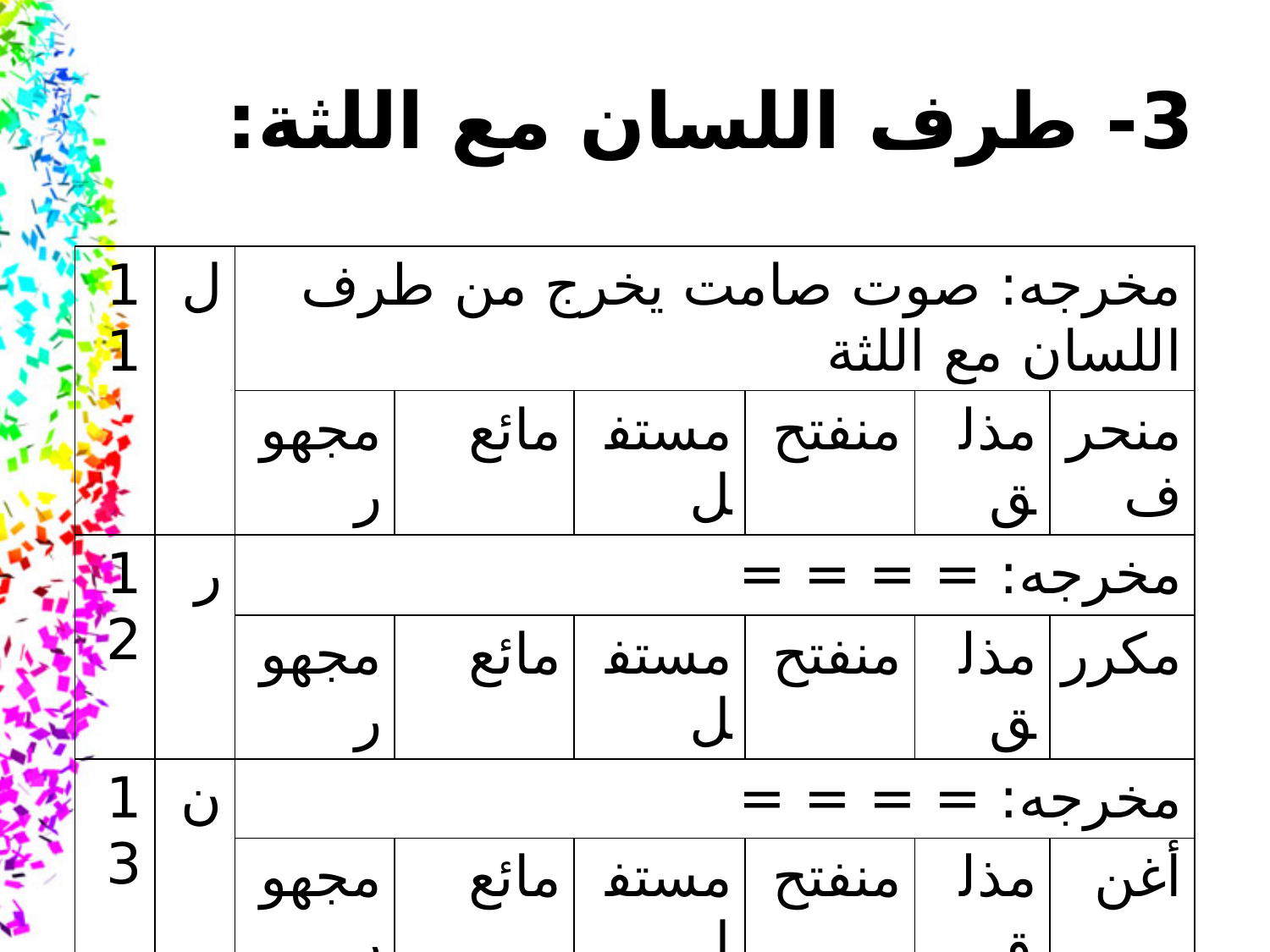

# 3- طرف اللسان مع اللثة:

| 11 | ل | مخرجه: صوت صامت يخرج من طرف اللسان مع اللثة |  |  |  |  |  |
| --- | --- | --- | --- | --- | --- | --- | --- |
|  |  | مجهور | مائع | مستفل | منفتح | مذلق | منحرف |
| 12 | ر | مخرجه: = = = = |  |  |  |  |  |
|  |  | مجهور | مائع | مستفل | منفتح | مذلق | مكرر |
| 13 | ن | مخرجه: = = = = |  |  |  |  |  |
|  |  | مجهور | مائع | مستفل | منفتح | مذلق | أغن |